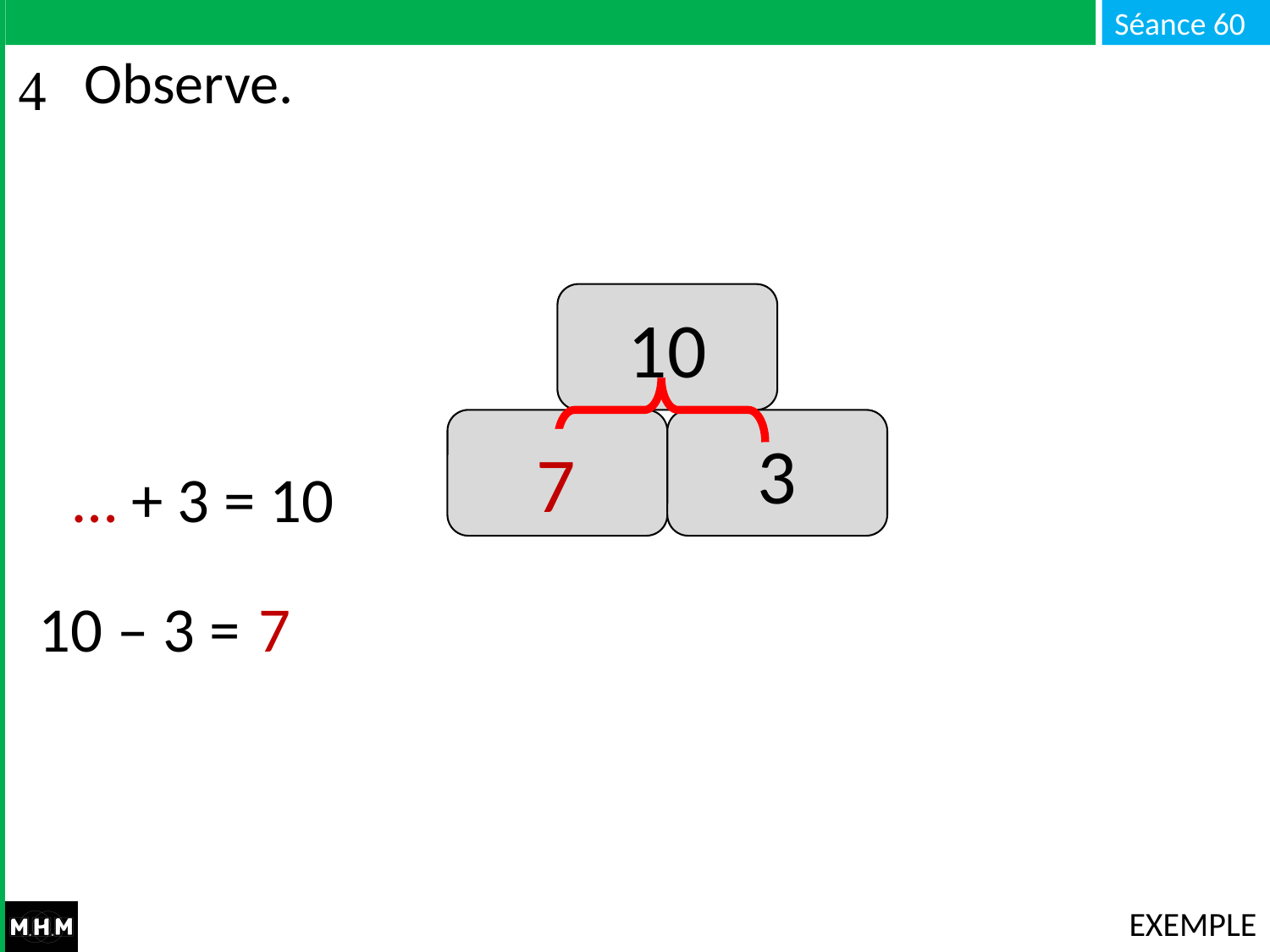

# Observe.
10

3
…
7
… + 3 = 10
10 – 3 = …
7
EXEMPLE